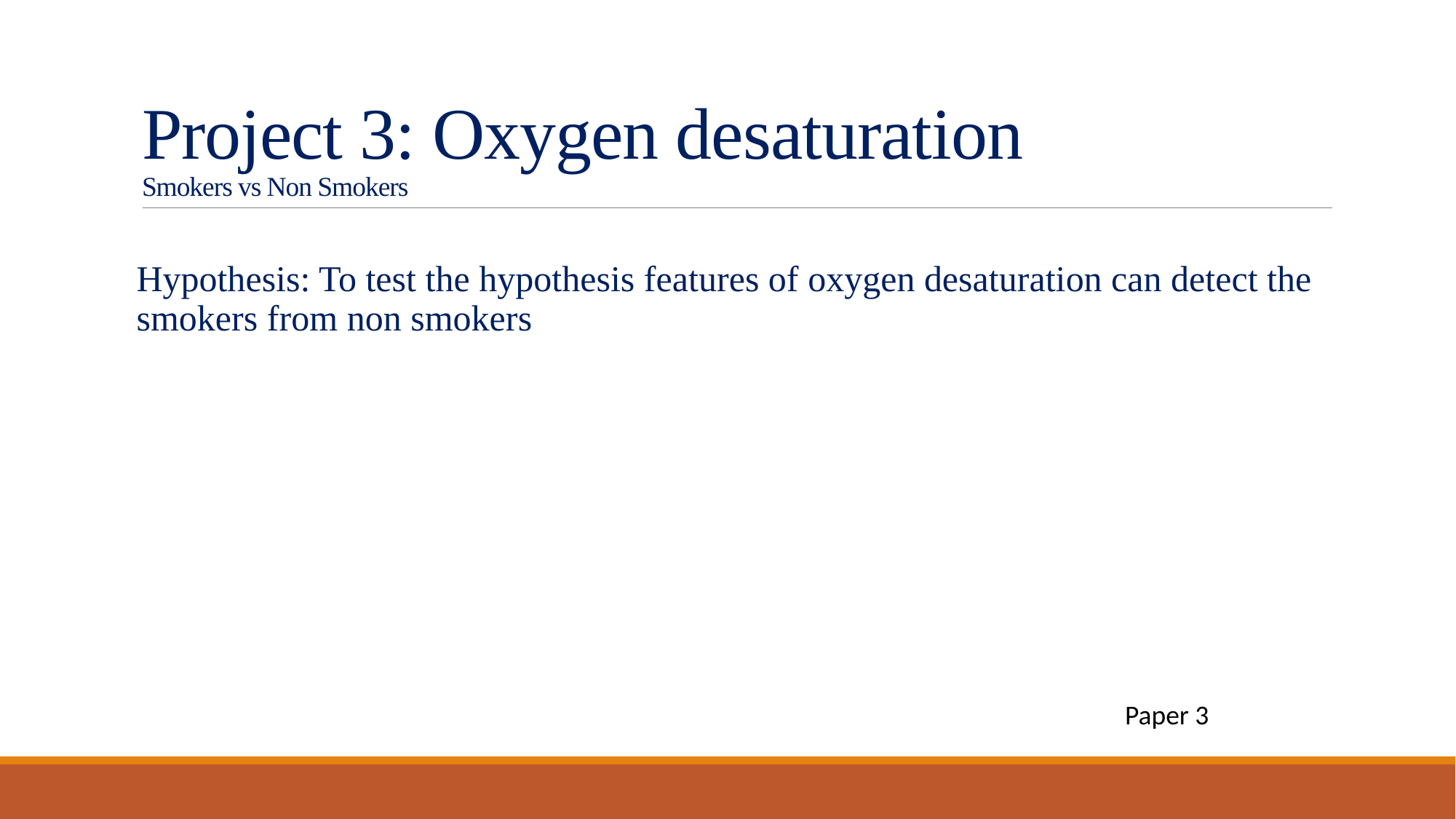

# Project 3: Oxygen desaturation Smokers vs Non Smokers

Hypothesis: To test the hypothesis features of oxygen desaturation can detect the smokers from non smokers
Paper 3